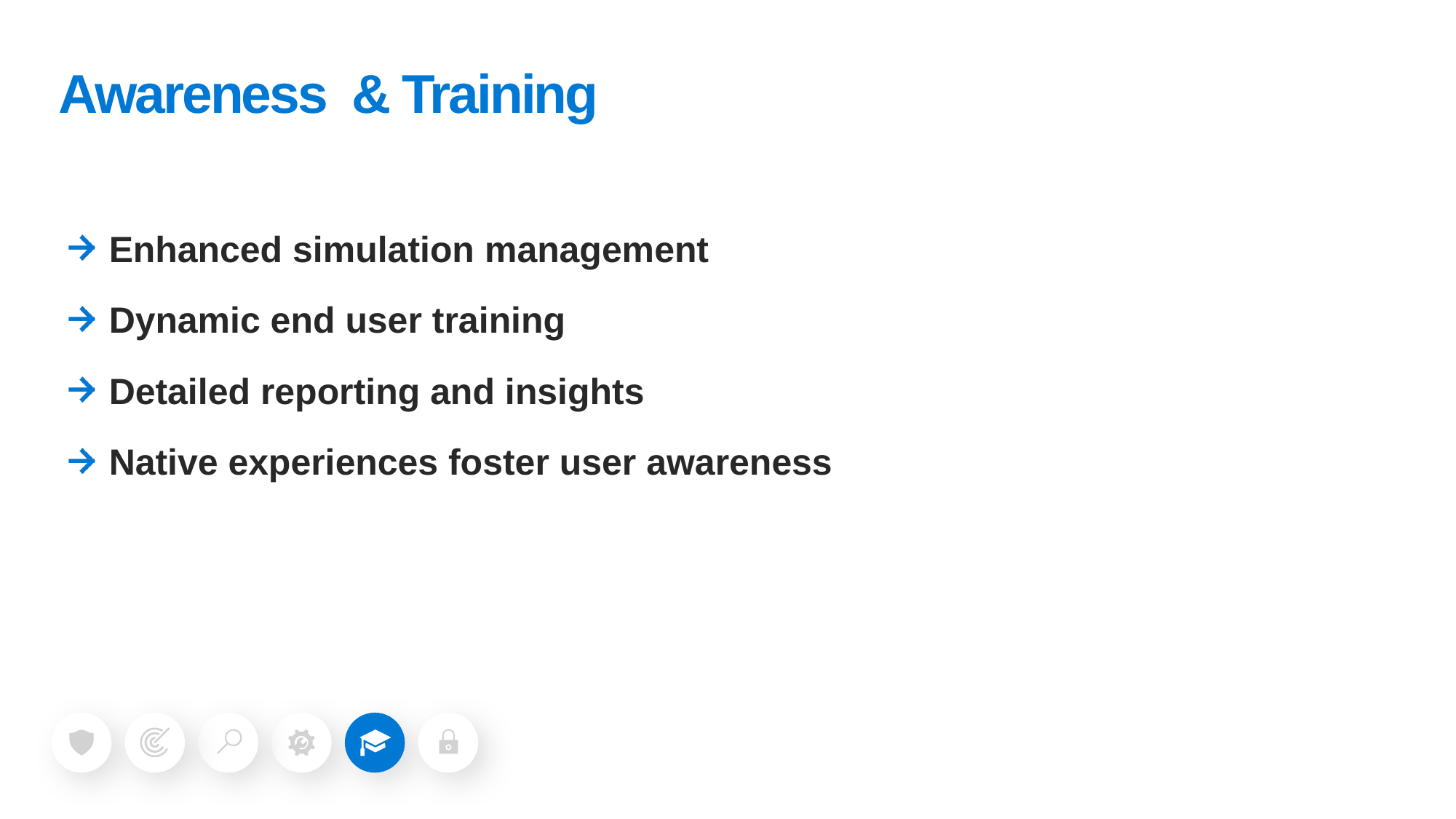

Awareness  & Training
Enhanced simulation management
Dynamic end user training
Detailed reporting and insights
Native experiences foster user awareness